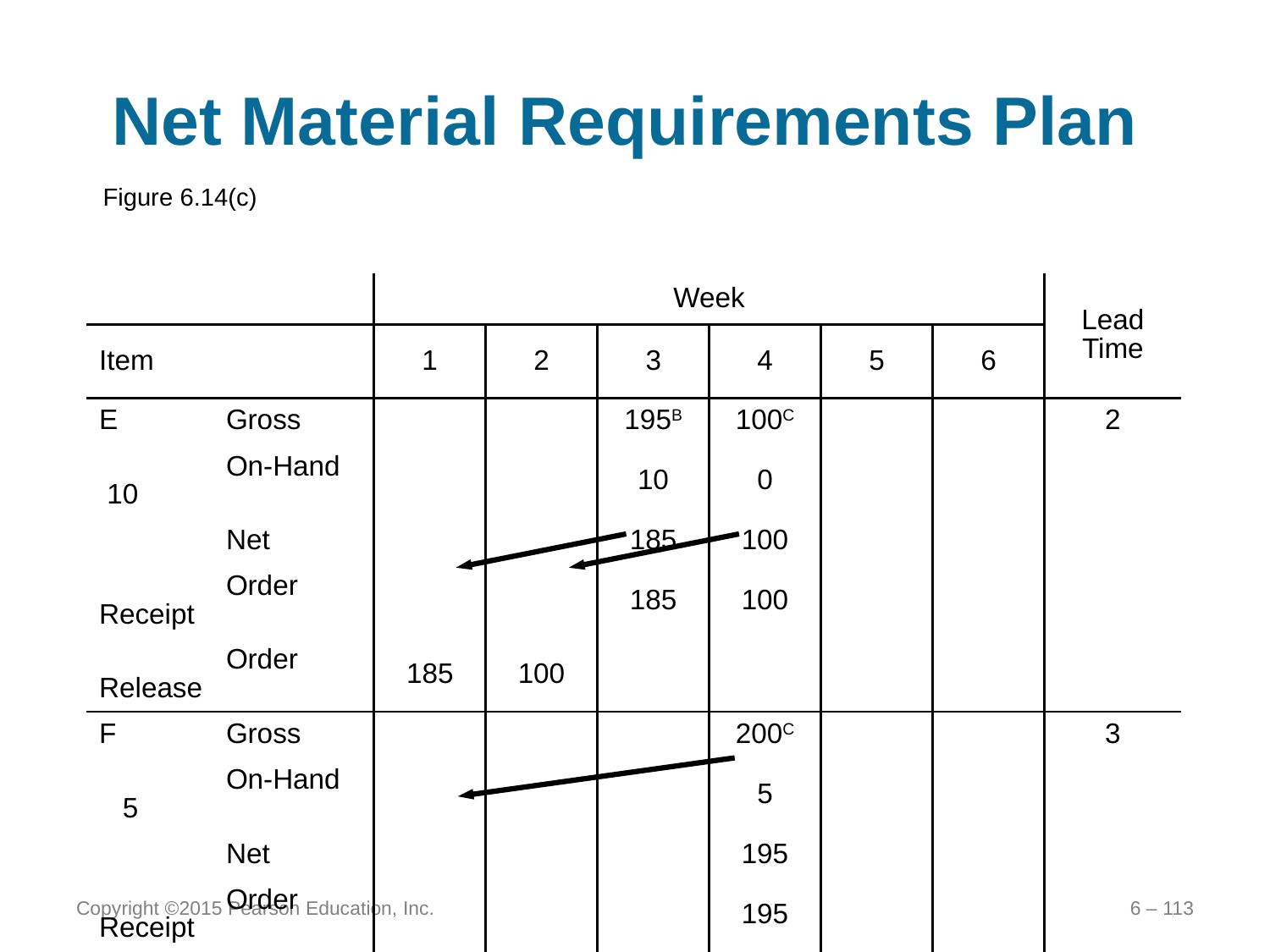

# Net Material Requirements Plan
Figure 6.14(c)
|  | Week |  |  |  |  |  | Lead Time |
| --- | --- | --- | --- | --- | --- | --- | --- |
| Item | 1 | 2 | 3 | 4 | 5 | 6 |  |
| E Gross |  |  | 195B | 100C |  |  | 2 |
| On-Hand 10 |  |  | 10 | 0 |  |  |  |
| Net |  |  | 185 | 100 |  |  |  |
| Order Receipt |  |  | 185 | 100 |  |  |  |
| Order Release | 185 | 100 |  |  |  |  |  |
| F Gross |  |  |  | 200C |  |  | 3 |
| On-Hand 5 |  |  |  | 5 |  |  |  |
| Net |  |  |  | 195 |  |  |  |
| Order Receipt |  |  |  | 195 |  |  |  |
| Order Release | 195 |  |  |  |  |  |  |

Copyright ©2015 Pearson Education, Inc.
6 – 113